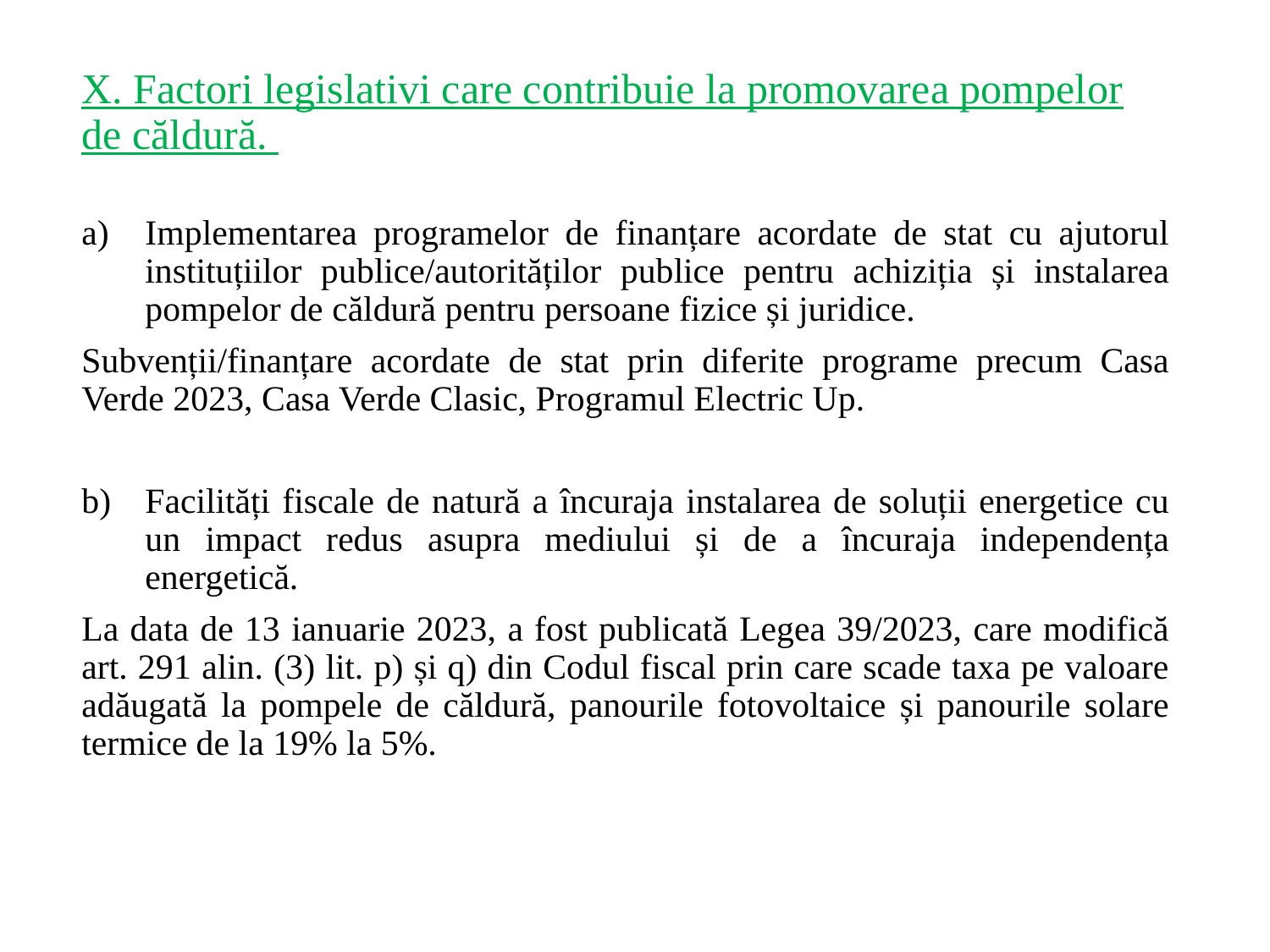

# X. Factori legislativi care contribuie la promovarea pompelor de căldură.
Implementarea programelor de finanțare acordate de stat cu ajutorul instituțiilor publice/autorităților publice pentru achiziția și instalarea pompelor de căldură pentru persoane fizice și juridice.
Subvenții/finanțare acordate de stat prin diferite programe precum Casa Verde 2023, Casa Verde Clasic, Programul Electric Up.

Facilități fiscale de natură a încuraja instalarea de soluții energetice cu un impact redus asupra mediului și de a încuraja independența energetică.
La data de 13 ianuarie 2023, a fost publicată Legea 39/2023, care modifică art. 291 alin. (3) lit. p) și q) din Codul fiscal prin care scade taxa pe valoare adăugată la pompele de căldură, panourile fotovoltaice și panourile solare termice de la 19% la 5%.